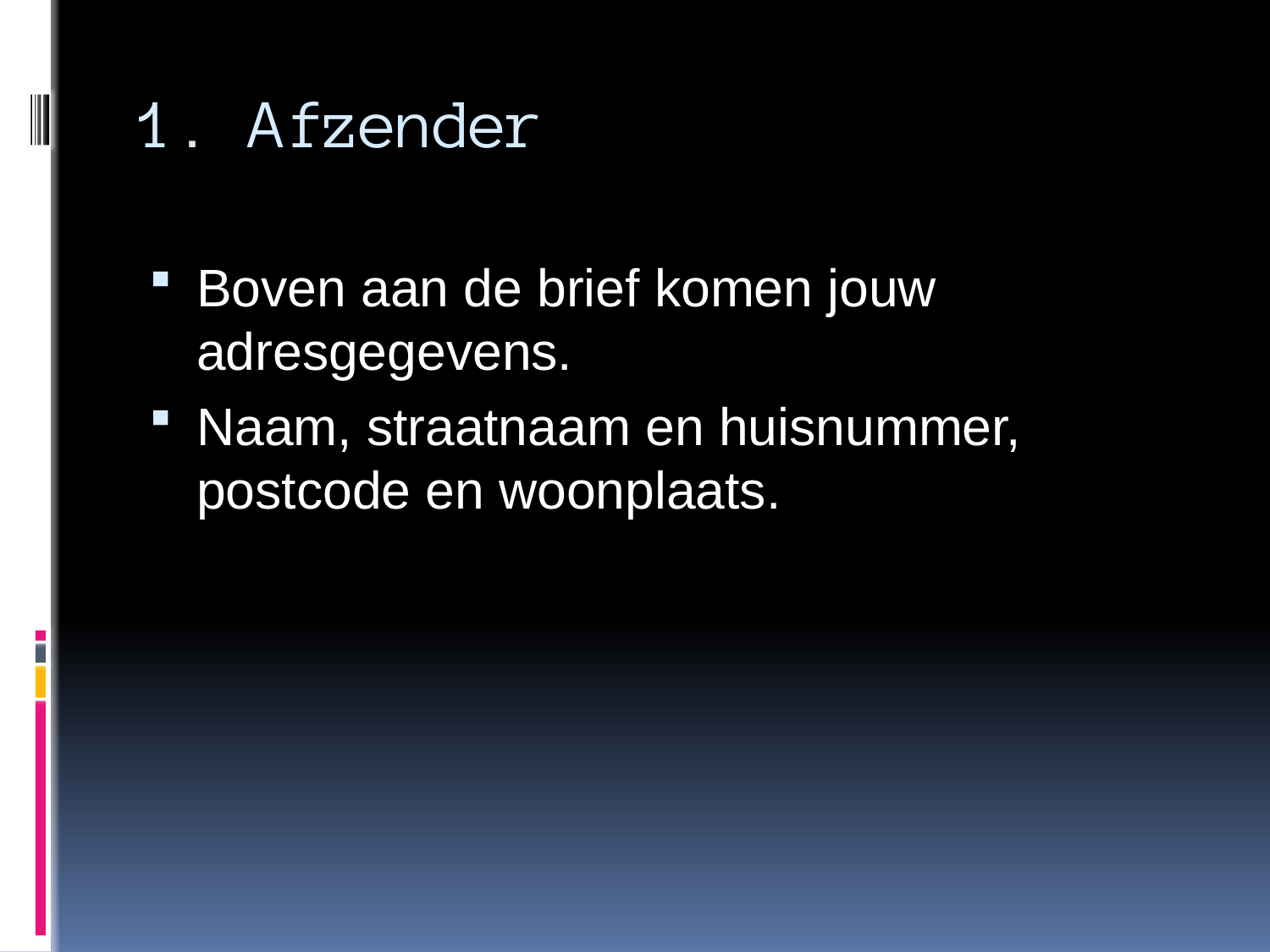

# 1. Afzender
Boven aan de brief komen jouw adresgegevens.
Naam, straatnaam en huisnummer, postcode en woonplaats.